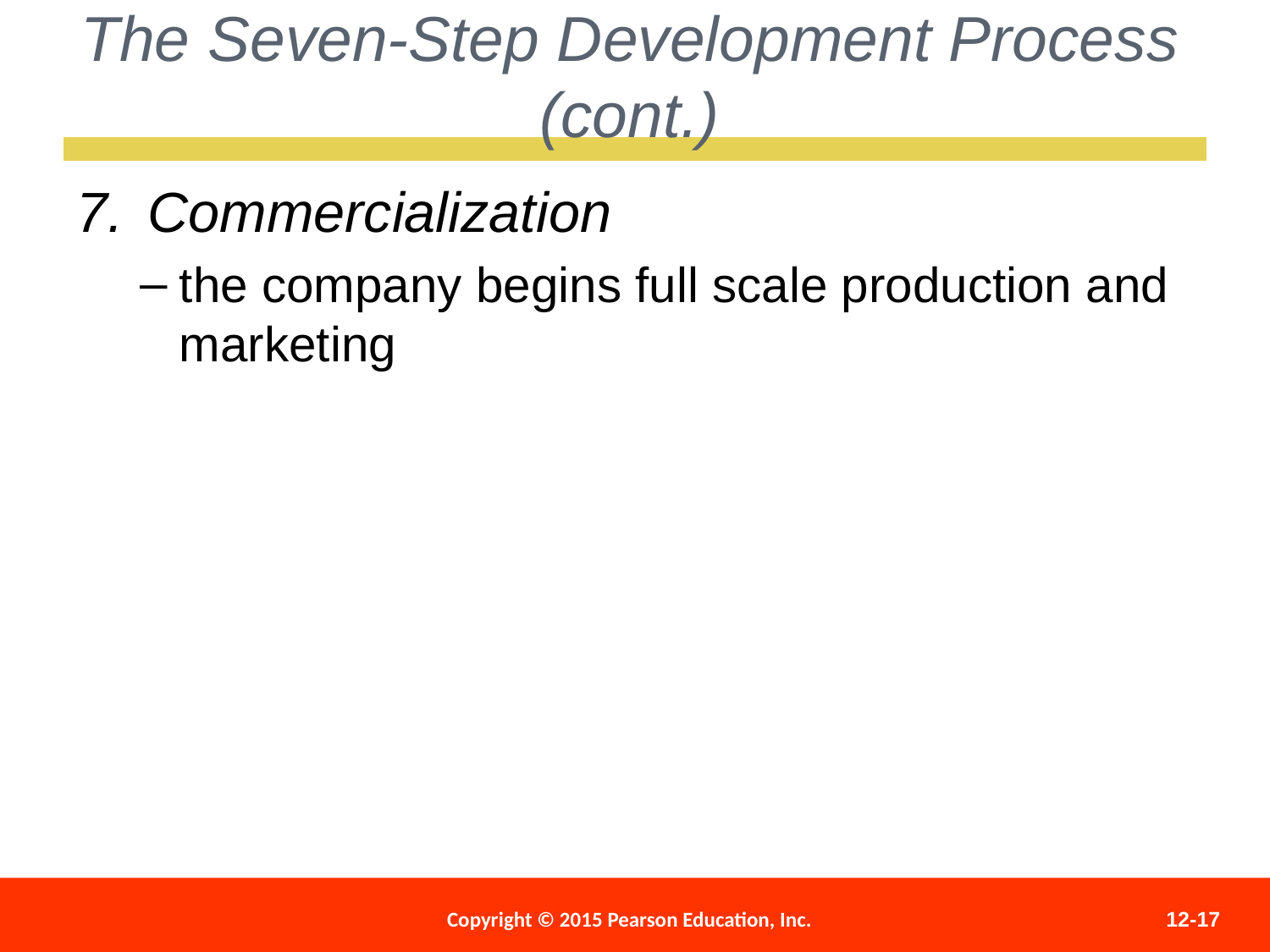

The Seven-Step Development Process (cont.)
Commercialization
the company begins full scale production and marketing